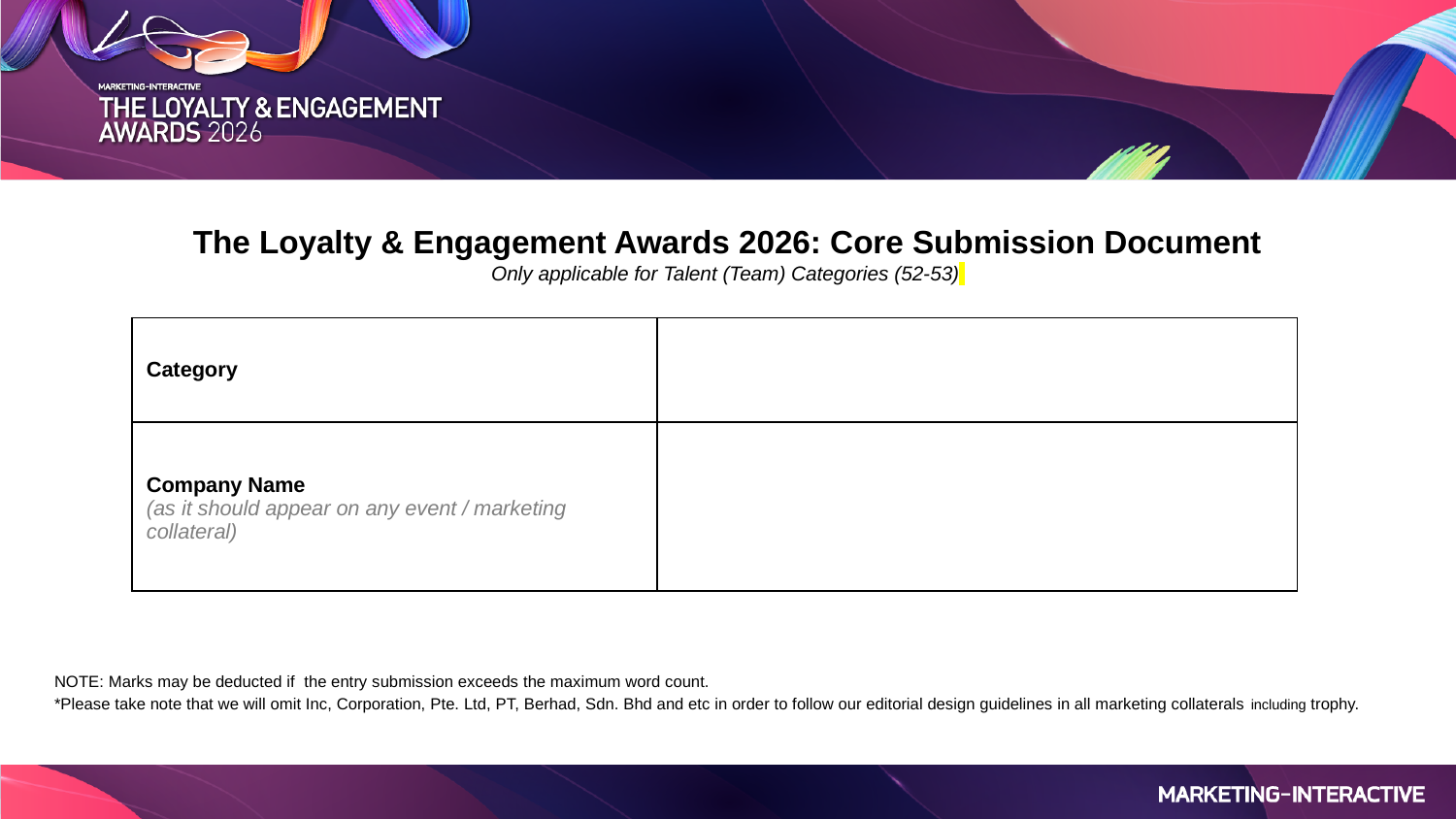

The Loyalty & Engagement Awards 2026: Core Submission Document
Only applicable for Talent (Team) Categories (52-53)
| Category |  |
| --- | --- |
| Company Name (as it should appear on any event / marketing collateral) |  |
NOTE: Marks may be deducted if  the entry submission exceeds the maximum word count.
*Please take note that we will omit Inc, Corporation, Pte. Ltd, PT, Berhad, Sdn. Bhd and etc in order to follow our editorial design guidelines in all marketing collaterals including trophy.